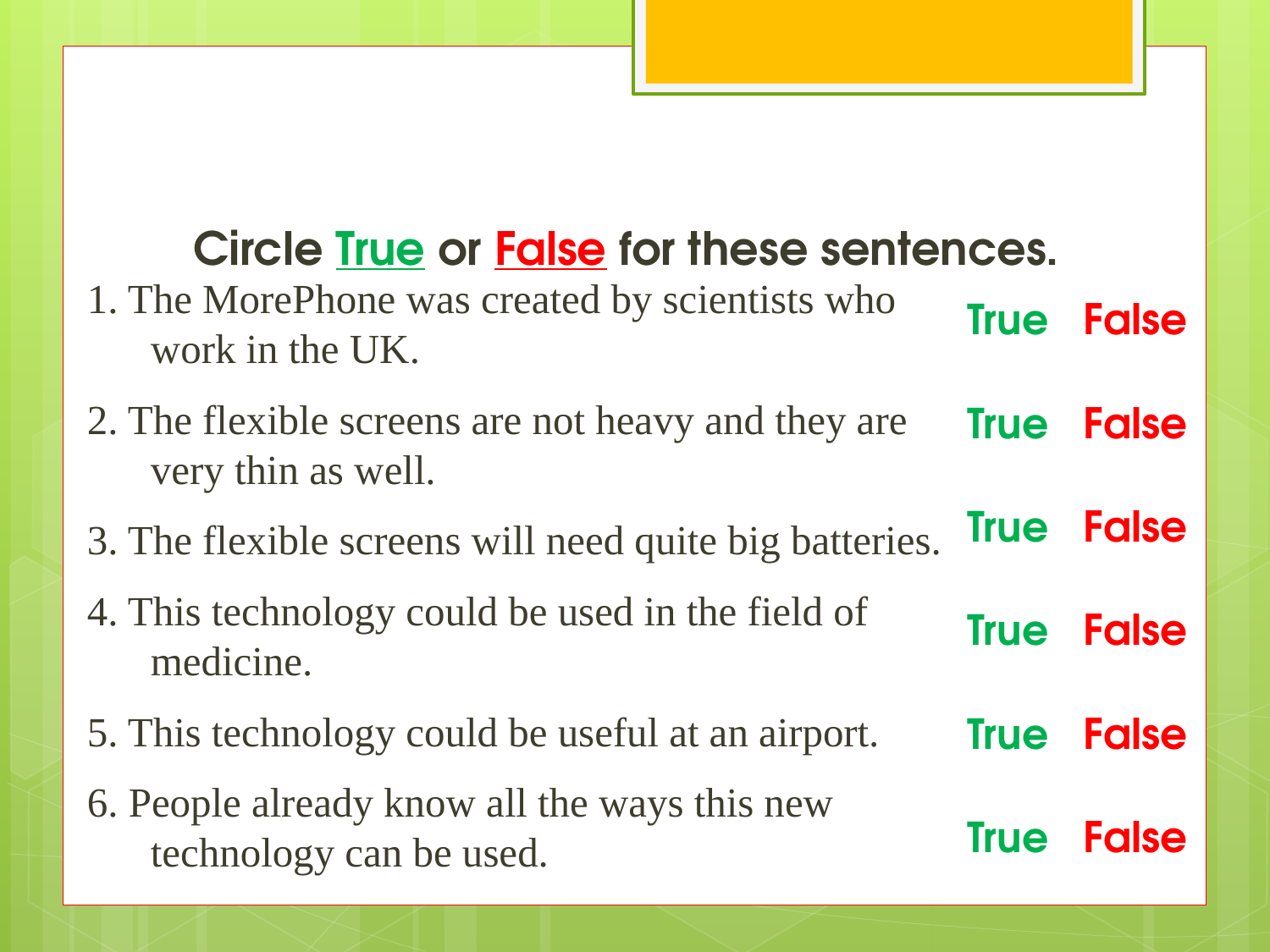

# Circle True or False for these sentences.
1. The MorePhone was created by scientists who work in the UK.
2. The flexible screens are not heavy and they are very thin as well.
3. The flexible screens will need quite big batteries.
4. This technology could be used in the field of medicine.
5. This technology could be useful at an airport.
6. People already know all the ways this new technology can be used.
True   False
True   False
True   False
True   False
True   False
True   False